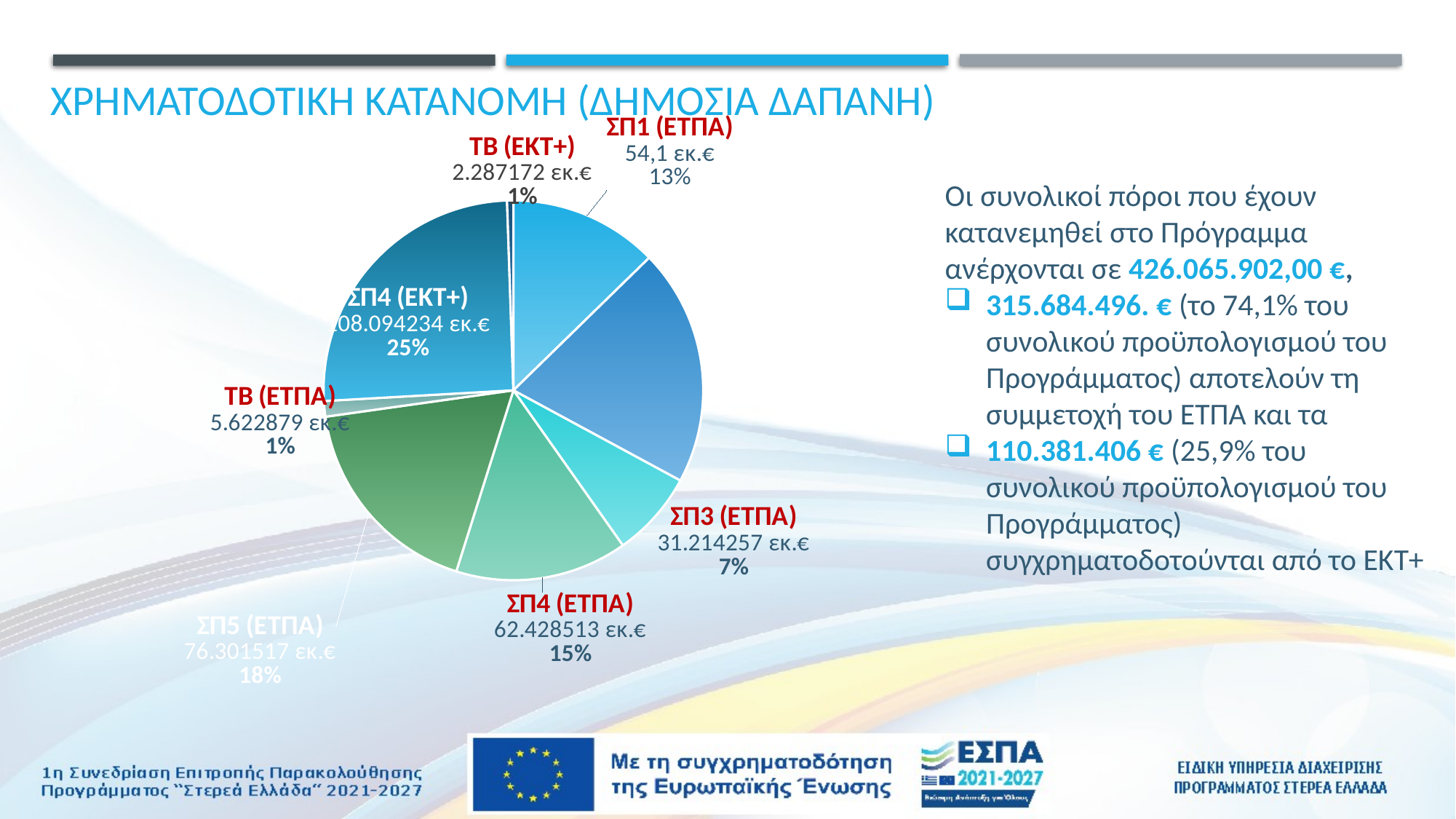

ΧΡΗΜΑΤΟΔΟΤΙΚΗ ΚΑΤΑΝΟΜΗ (ΔΗΜΟΣΙΑ ΔΑΠΑΝΗ)

[unsupported chart]

Οι συνολικοί πόροι που έχουν κατανεμηθεί στο Πρόγραμμα ανέρχονται σε 426.065.902,00 €,
315.684.496. € (το 74,1% του συνολικού προϋπολογισμού του Προγράμματος) αποτελούν τη συμμετοχή του ΕΤΠΑ και τα
110.381.406 € (25,9% του συνολικού προϋπολογισμού του Προγράμματος) συγχρηματοδοτούνται από το ΕΚΤ+